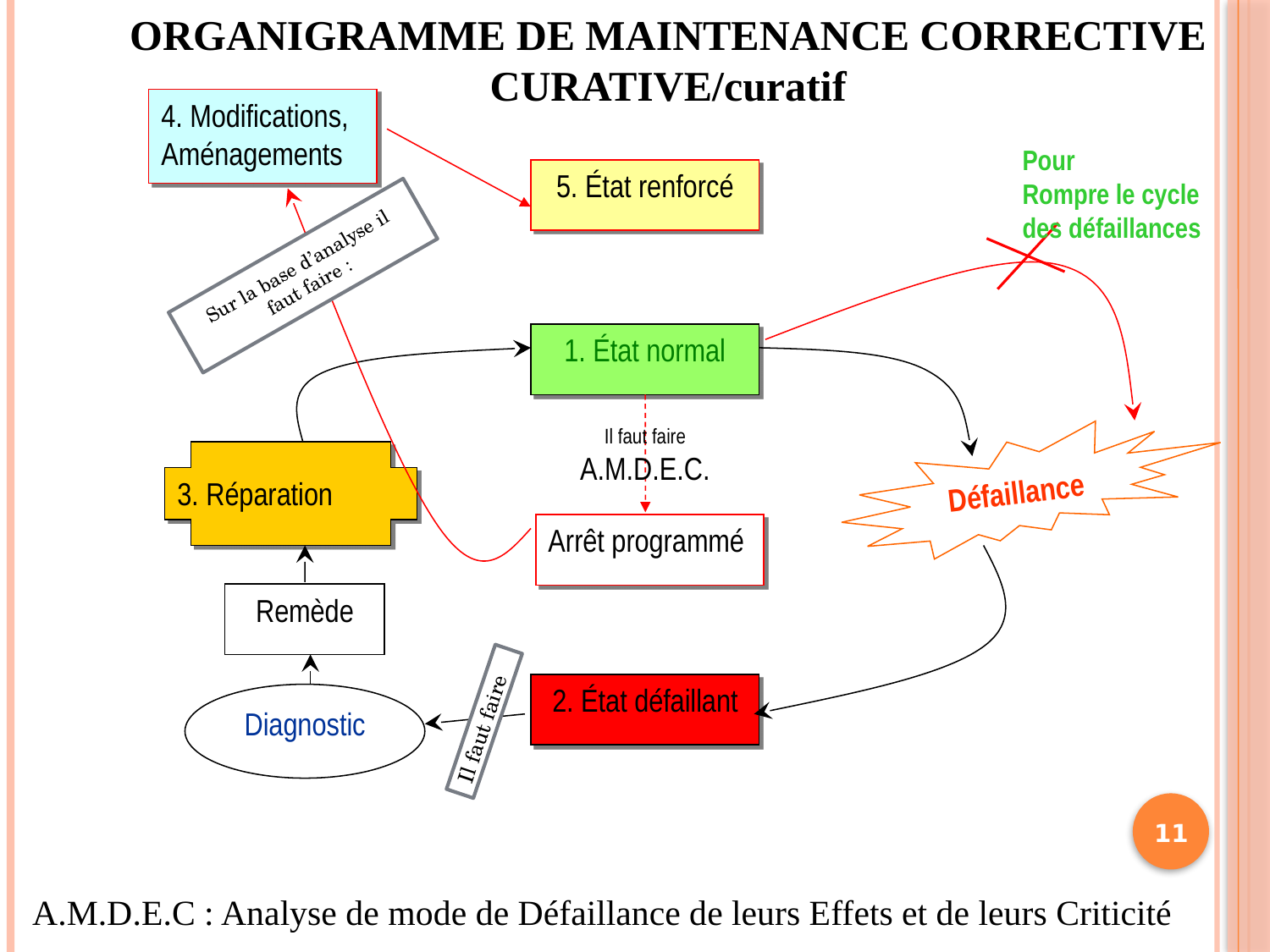

ORGANIGRAMME DE MAINTENANCE CORRECTIVE CURATIVE/curatif
4. Modifications,
Aménagements

Pour
Rompre le cycle des défaillances
5. État renforcé

Sur la base d’analyse il faut faire :

1. État normal

Il faut faire A.M.D.E.C.
Défaillance
3. Réparation
Arrêt programmé

Remède

2. État défaillant
Diagnostic
Il faut faire

11
A.M.D.E.C : Analyse de mode de Défaillance de leurs Effets et de leurs Criticité